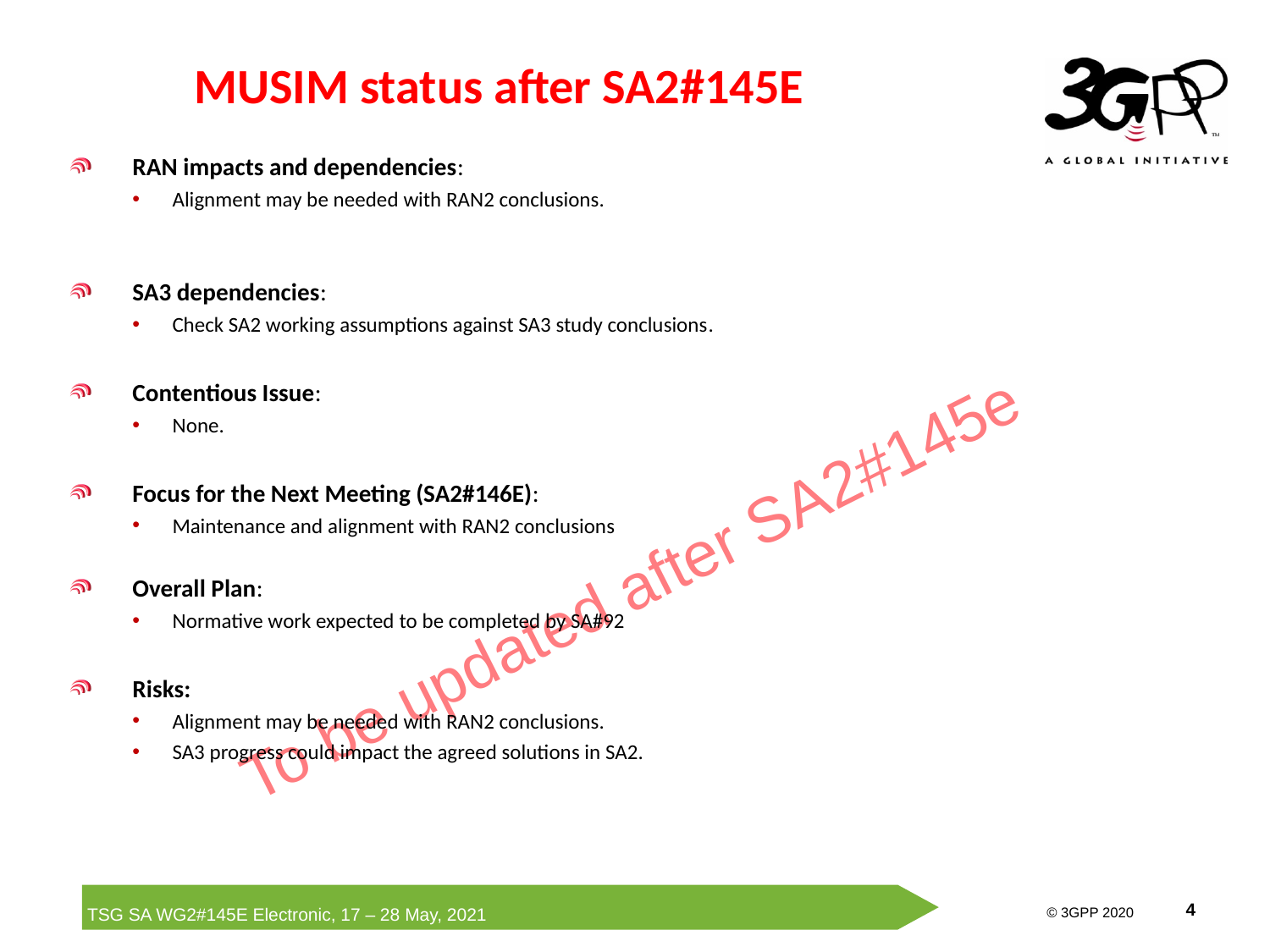

# MUSIM status after SA2#145E
RAN impacts and dependencies:
Alignment may be needed with RAN2 conclusions.

SA3 dependencies:
Check SA2 working assumptions against SA3 study conclusions.

Contentious Issue:
None.

Focus for the Next Meeting (SA2#146E):
Maintenance and alignment with RAN2 conclusions

Overall Plan:
Normative work expected to be completed by SA#92

Risks:
Alignment may be needed with RAN2 conclusions.
SA3 progress could impact the agreed solutions in SA2.